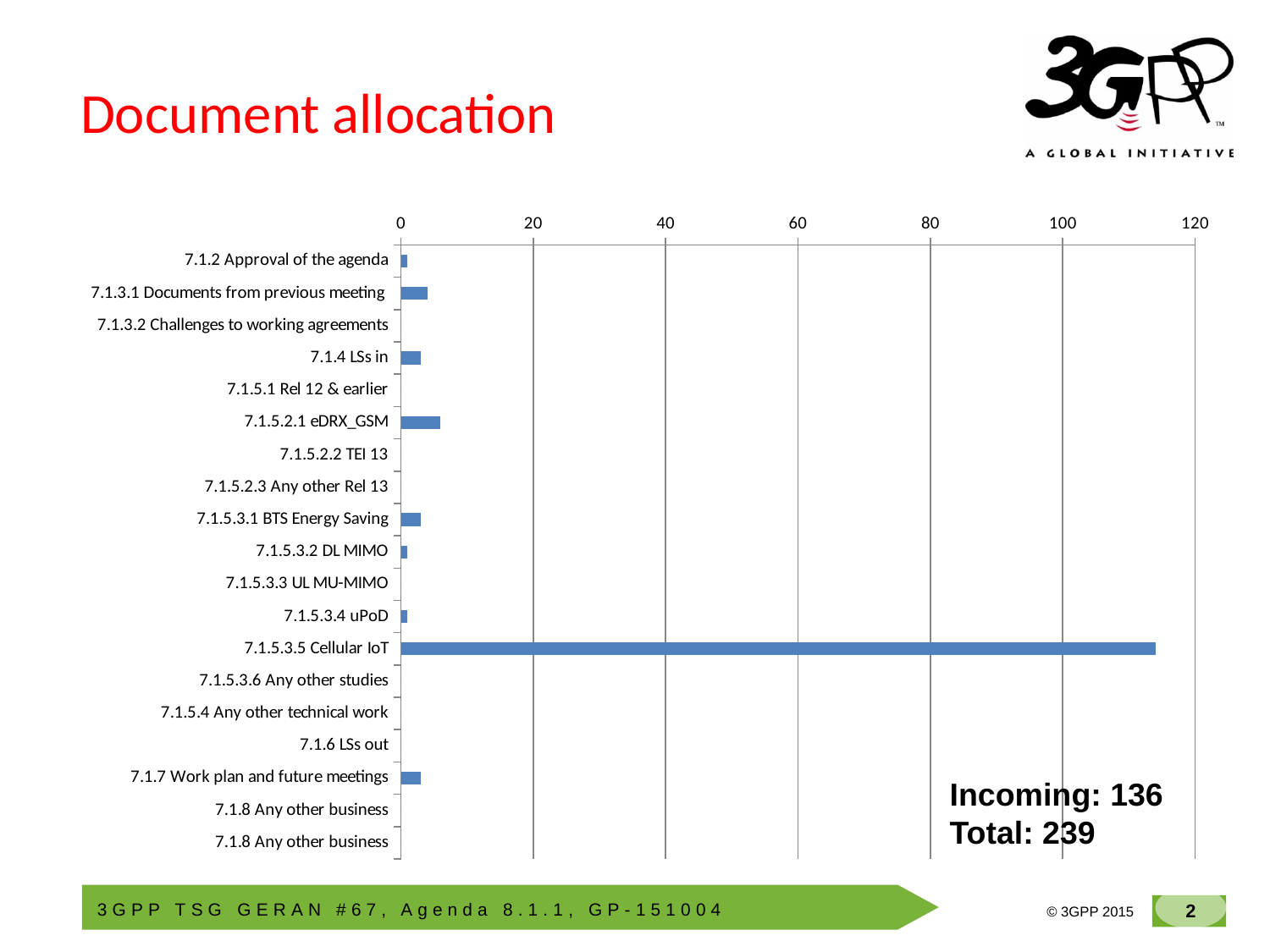

# Document allocation

### Chart

| Category |  |
|---|---|
| 7.1.2 Approval of the agenda | 1.0 |
| 7.1.3.1 Documents from previous meeting  | 4.0 |
| 7.1.3.2 Challenges to working agreements | 0.0 |
| 7.1.4 LSs in | 3.0 |
| 7.1.5.1 Rel 12 & earlier | 0.0 |
| 7.1.5.2.1 eDRX_GSM | 6.0 |
| 7.1.5.2.2 TEI 13 | 0.0 |
| 7.1.5.2.3 Any other Rel 13 | 0.0 |
| 7.1.5.3.1 BTS Energy Saving | 3.0 |
| 7.1.5.3.2 DL MIMO | 1.0 |
| 7.1.5.3.3 UL MU-MIMO | 0.0 |
| 7.1.5.3.4 uPoD | 1.0 |
| 7.1.5.3.5 Cellular IoT | 114.0 |
| 7.1.5.3.6 Any other studies | 0.0 |
| 7.1.5.4 Any other technical work | 0.0 |
| 7.1.6 LSs out | 0.0 |
| 7.1.7 Work plan and future meetings | 3.0 |
| 7.1.8 Any other business | 0.0 |
| 7.1.8 Any other business | 0.0 |
Incoming: 136
Total: 239